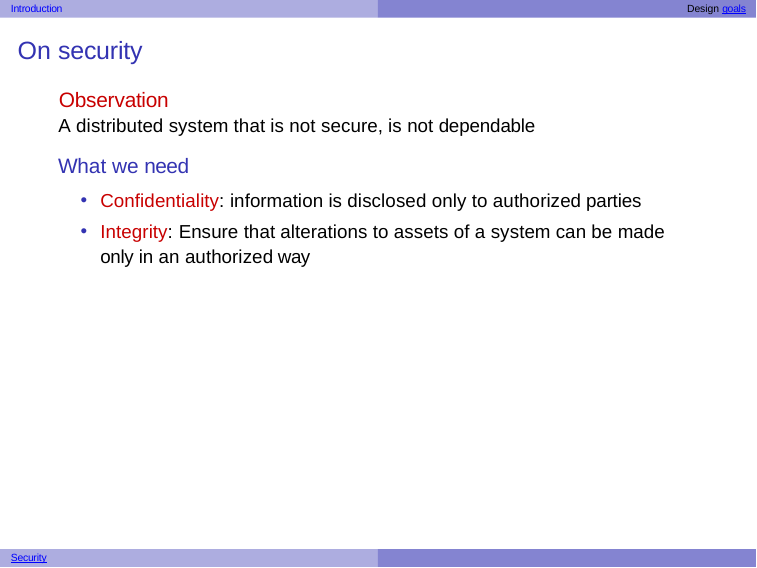

Introduction	Design goals
# On security
Observation
A distributed system that is not secure, is not dependable
What we need
Confidentiality: information is disclosed only to authorized parties
Integrity: Ensure that alterations to assets of a system can be made only in an authorized way

Security